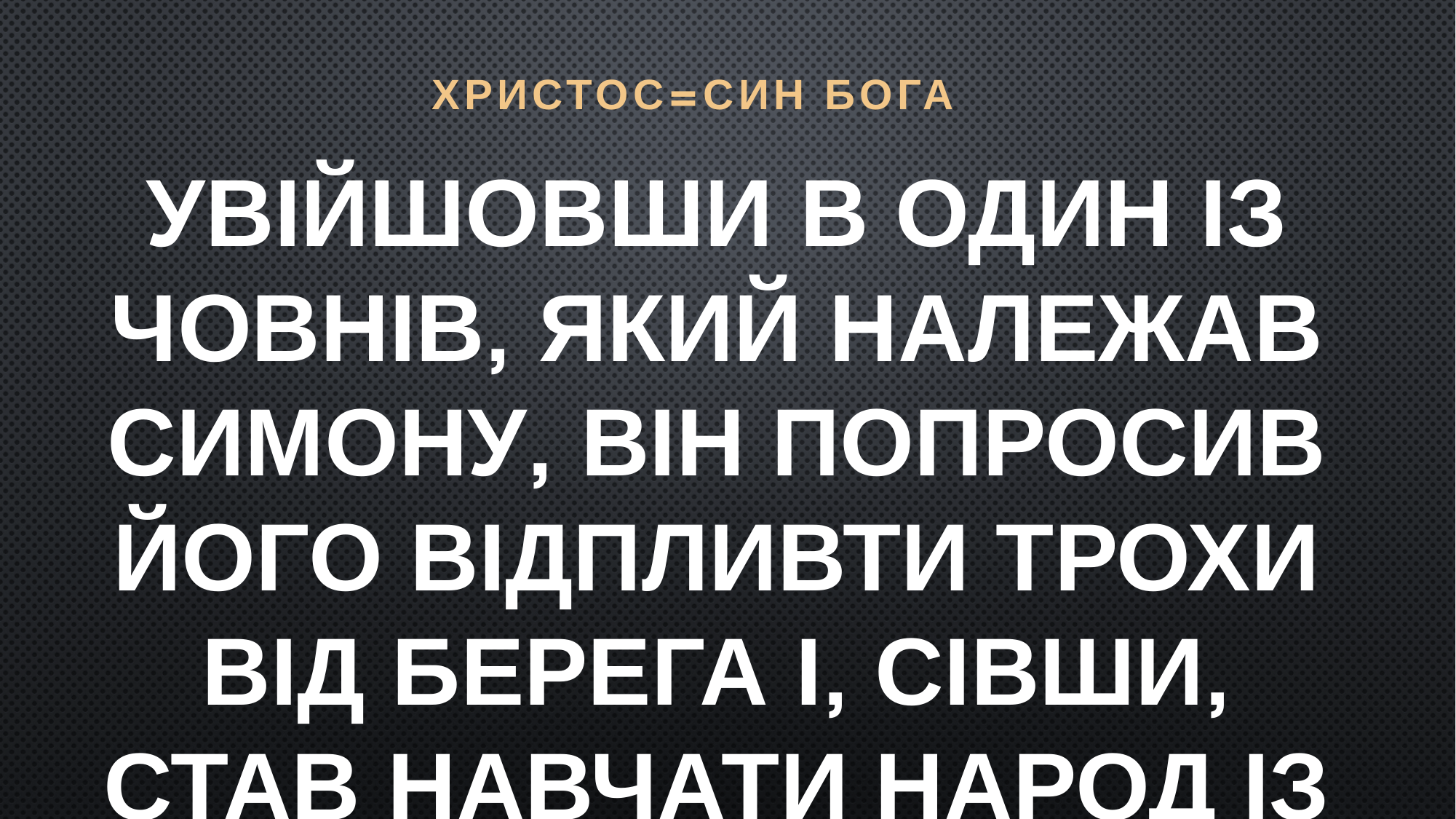

ХРИСТОС=СИН БОГА
Увійшовши в один із човнів, який належав Симону, Він попросив його відпливти трохи від берега і, сівши, став навчати народ із човна.